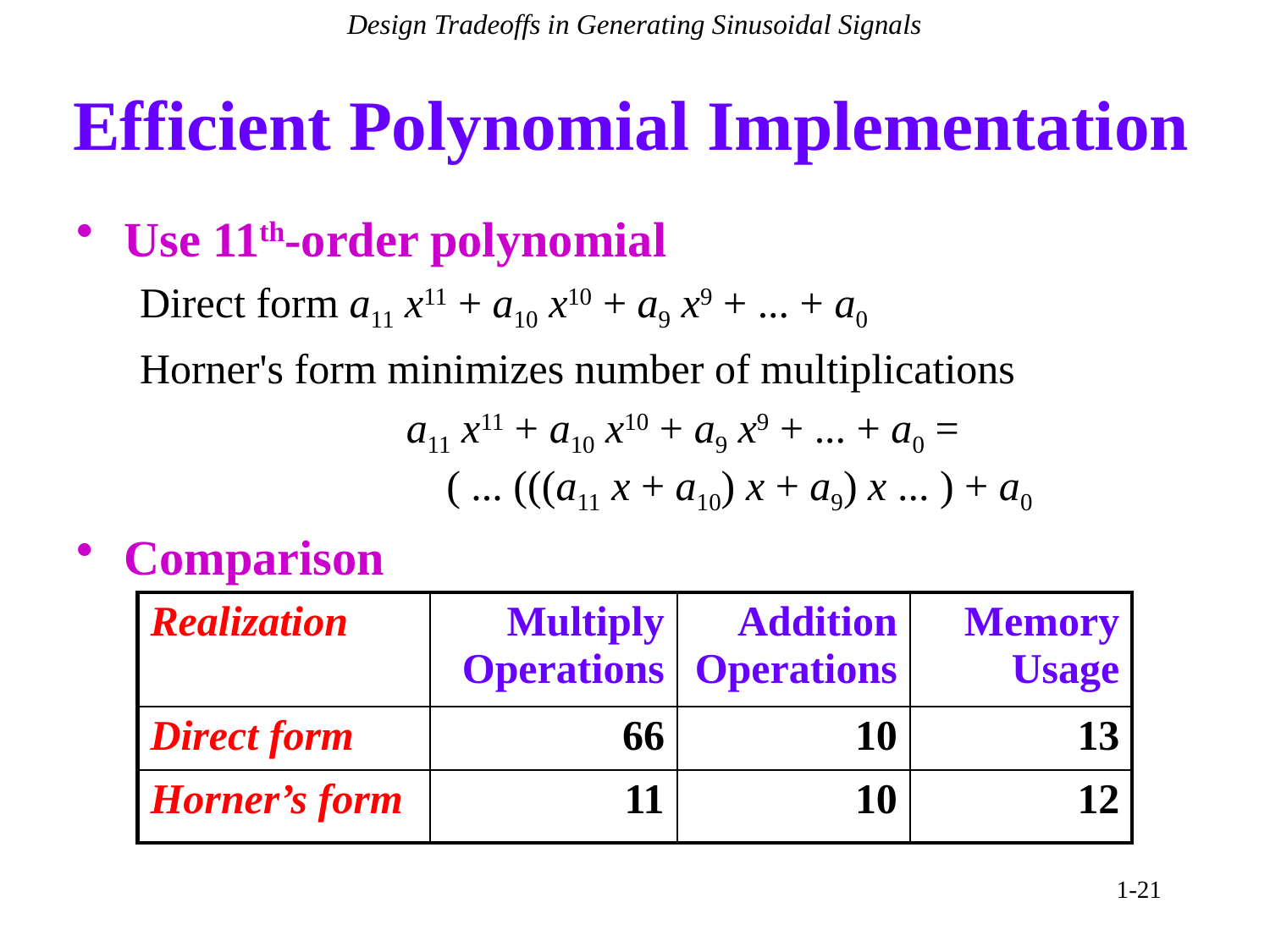

Design Tradeoffs in Generating Sinusoidal Signals
# Efficient Polynomial Implementation
Use 11th-order polynomial
Direct form a11 x11 + a10 x10 + a9 x9 + ... + a0
Horner's form minimizes number of multiplications
a11 x11 + a10 x10 + a9 x9 + ... + a0 =
        ( ... (((a11 x + a10) x + a9) x ... ) + a0
Comparison
| Realization | Multiply Operations | Addition Operations | Memory Usage |
| --- | --- | --- | --- |
| Direct form | 66 | 10 | 13 |
| Horner’s form | 11 | 10 | 12 |
1-21